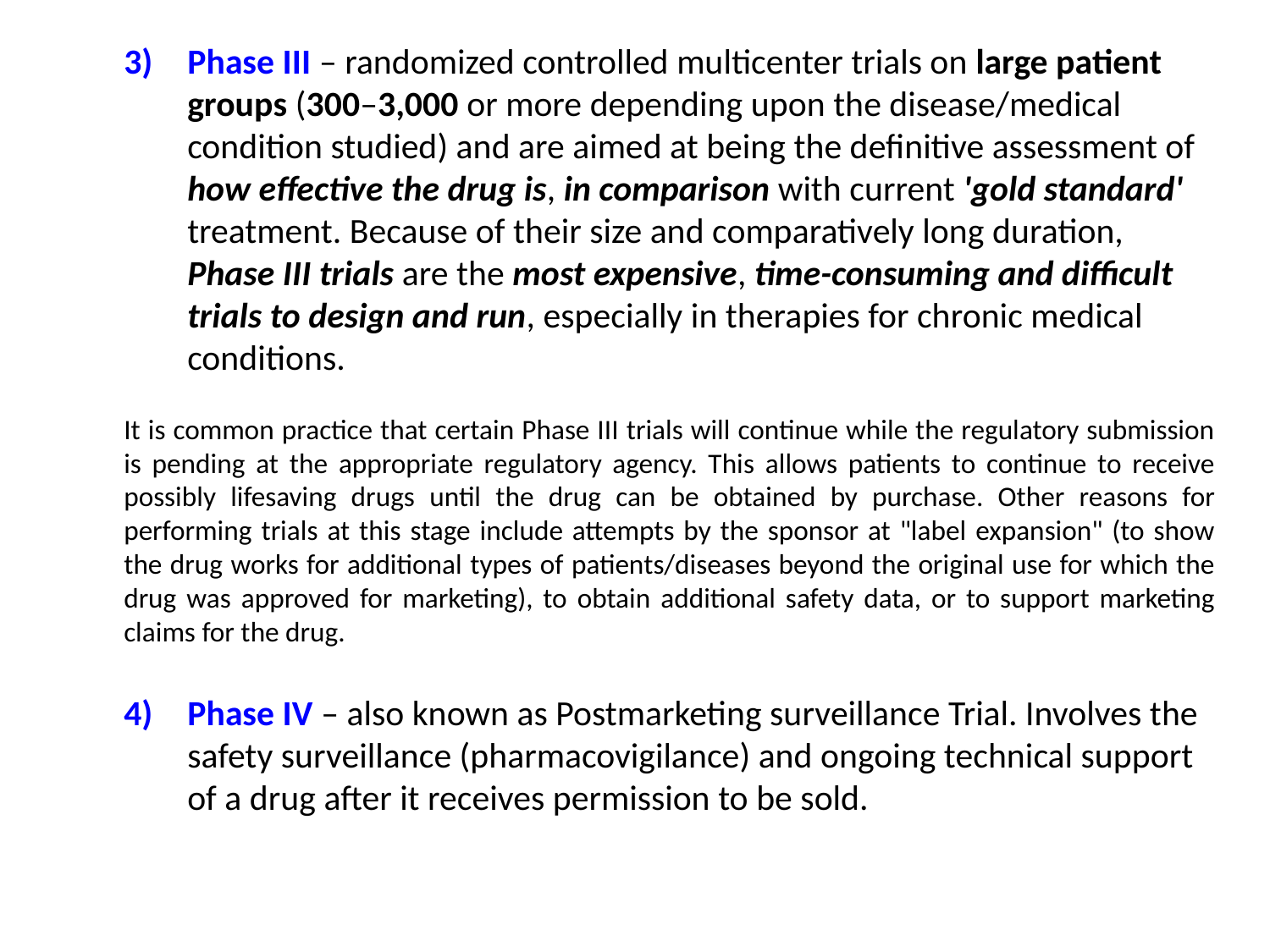

Phase III – randomized controlled multicenter trials on large patient groups (300–3,000 or more depending upon the disease/medical condition studied) and are aimed at being the definitive assessment of how effective the drug is, in comparison with current 'gold standard' treatment. Because of their size and comparatively long duration, Phase III trials are the most expensive, time-consuming and difficult trials to design and run, especially in therapies for chronic medical conditions.

It is common practice that certain Phase III trials will continue while the regulatory submission is pending at the appropriate regulatory agency. This allows patients to continue to receive possibly lifesaving drugs until the drug can be obtained by purchase. Other reasons for performing trials at this stage include attempts by the sponsor at "label expansion" (to show the drug works for additional types of patients/diseases beyond the original use for which the drug was approved for marketing), to obtain additional safety data, or to support marketing claims for the drug.

Phase IV – also known as Postmarketing surveillance Trial. Involves the safety surveillance (pharmacovigilance) and ongoing technical support of a drug after it receives permission to be sold.